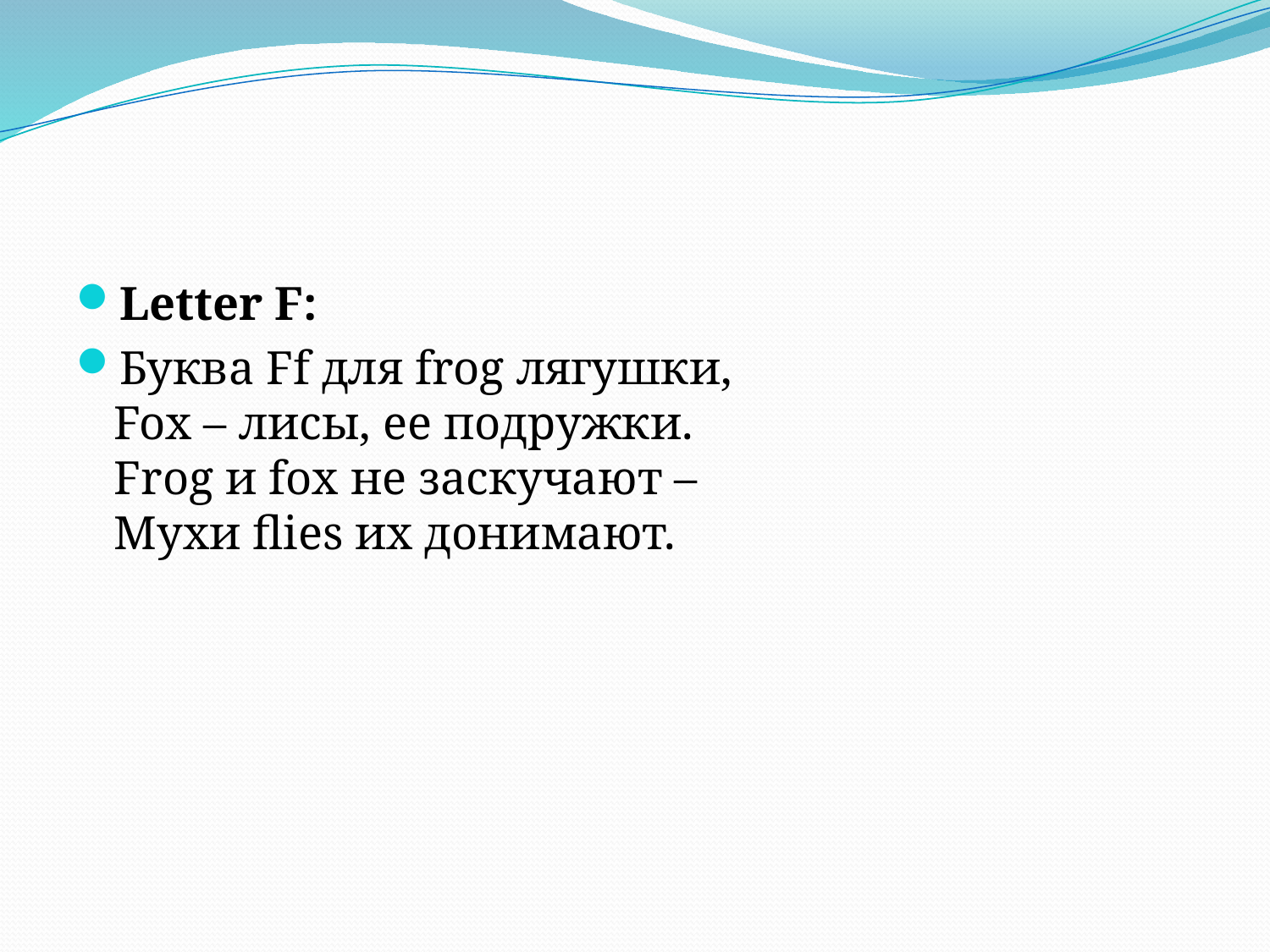

#
Letter F:
Буква Ff для frog лягушки,
Fox – лисы, ее подружки.
Frog и fox не заскучают –
Мухи flies их донимают.